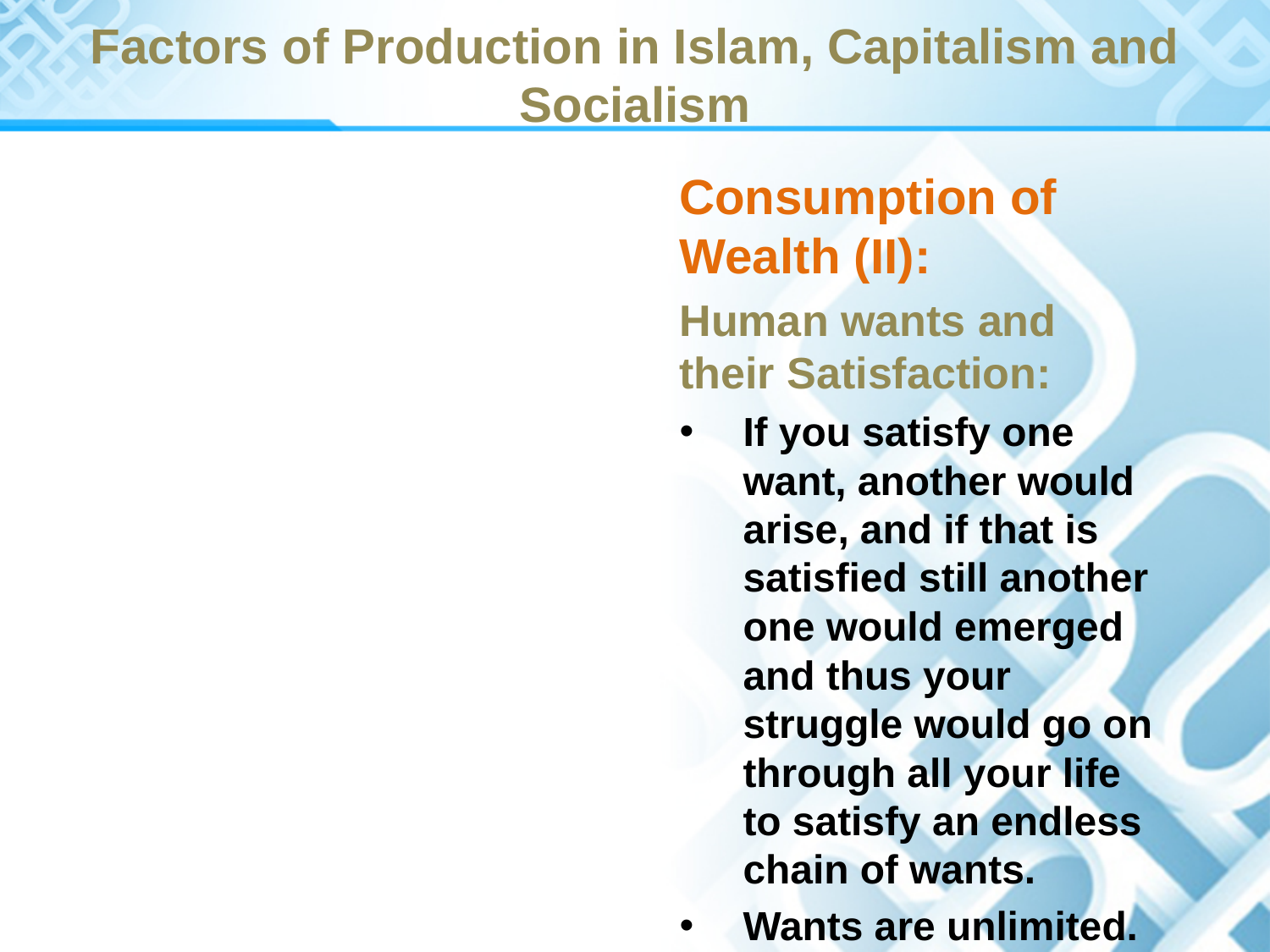

Factors of Production in Islam, Capitalism and Socialism
Consumption of Wealth (II):
Human wants and their Satisfaction:
If you satisfy one want, another would arise, and if that is satisfied still another one would emerged and thus your struggle would go on through all your life to satisfy an endless chain of wants.
Wants are unlimited.